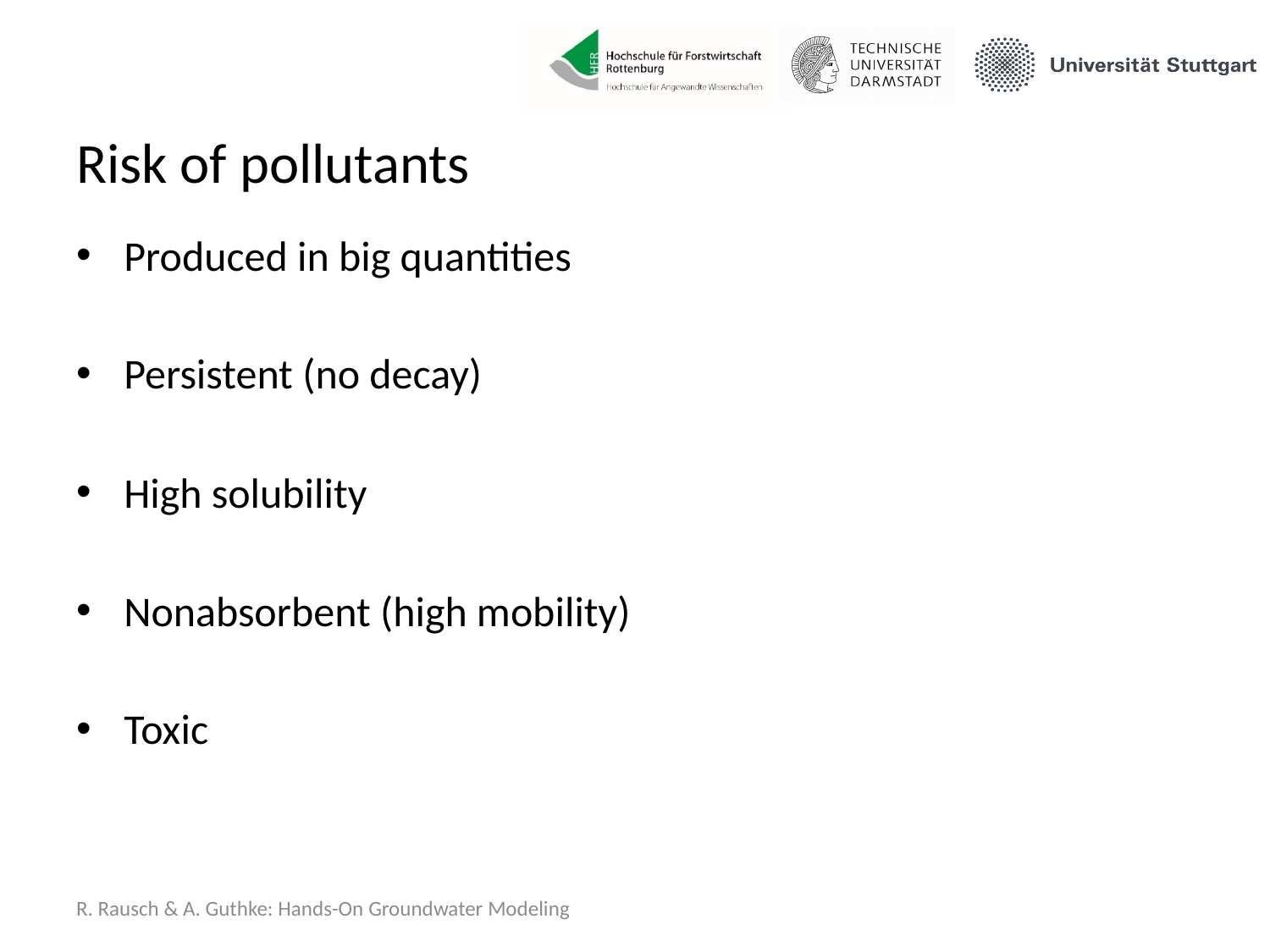

# Risk of pollutants
Produced in big quantities

Persistent (no decay)

High solubility

Nonabsorbent (high mobility)

Toxic
R. Rausch & A. Guthke: Hands-On Groundwater Modeling